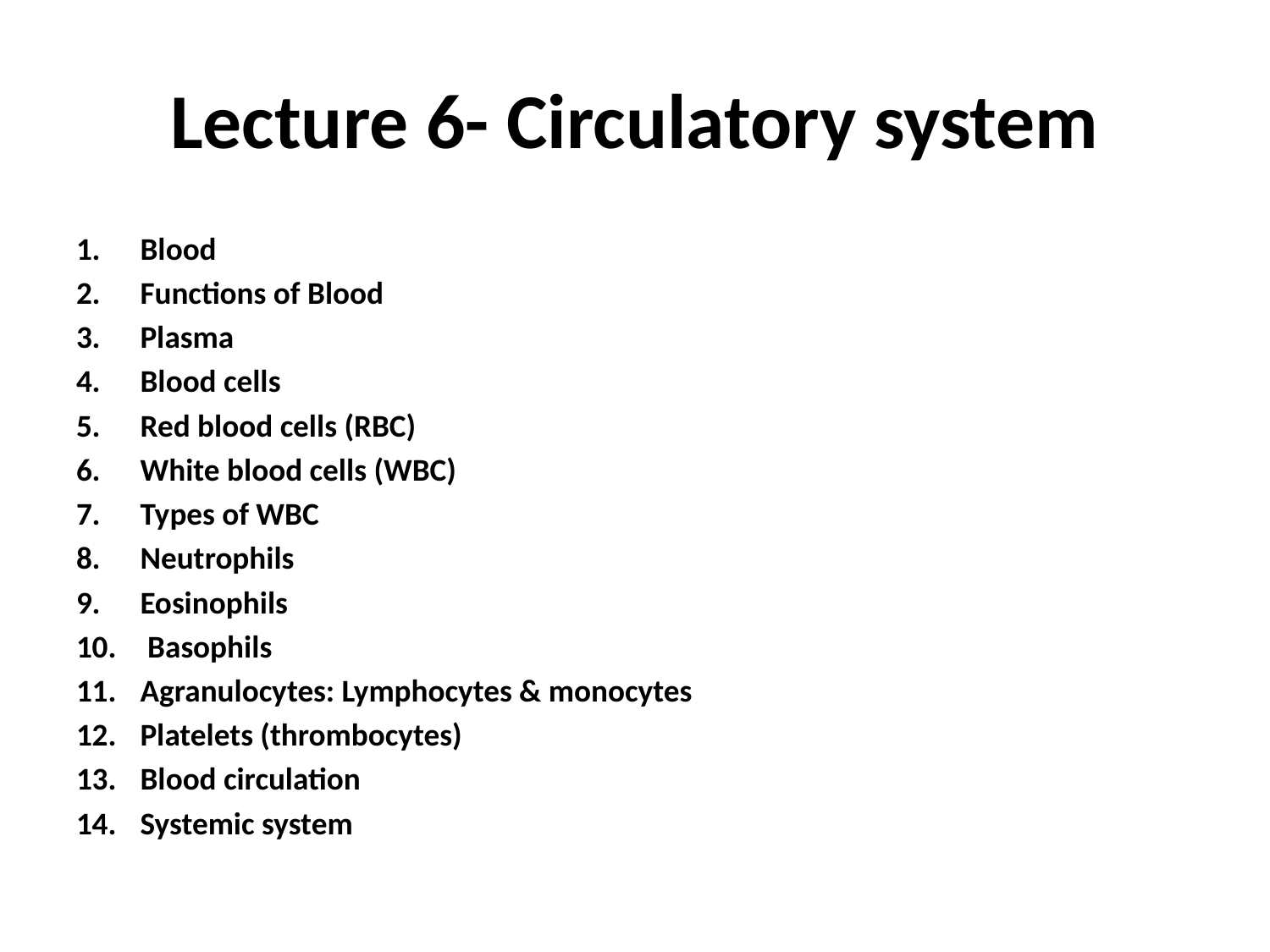

# Lecture 6- Circulatory system
Blood
Functions of Blood
Plasma
Blood cells
Red blood cells (RBC)
White blood cells (WBC)
Types of WBC
Neutrophils
Eosinophils
 Basophils
Agranulocytes: Lymphocytes & monocytes
Platelets (thrombocytes)
Blood circulation
Systemic system